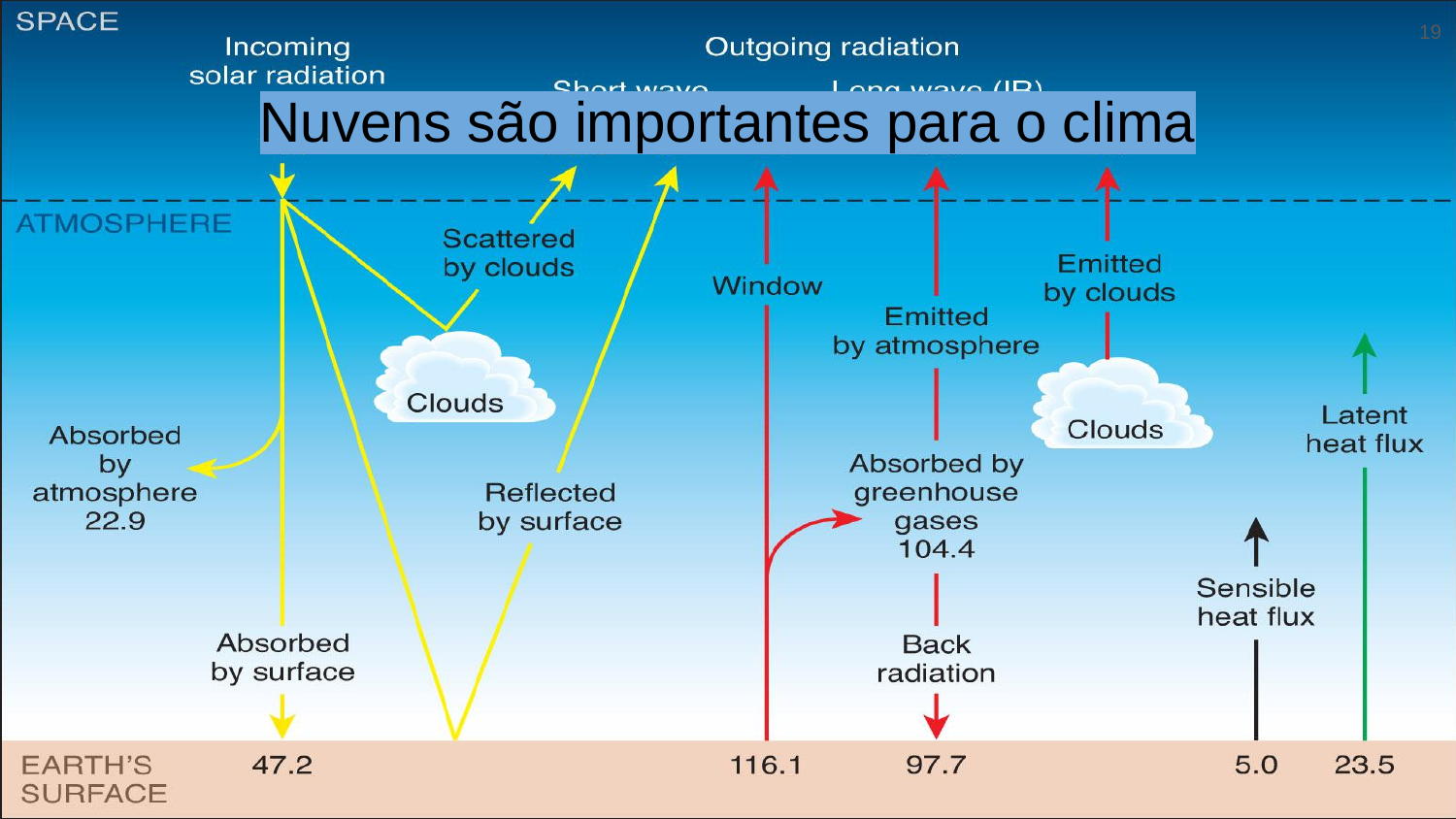

19
# Nuvens são importantes para o clima